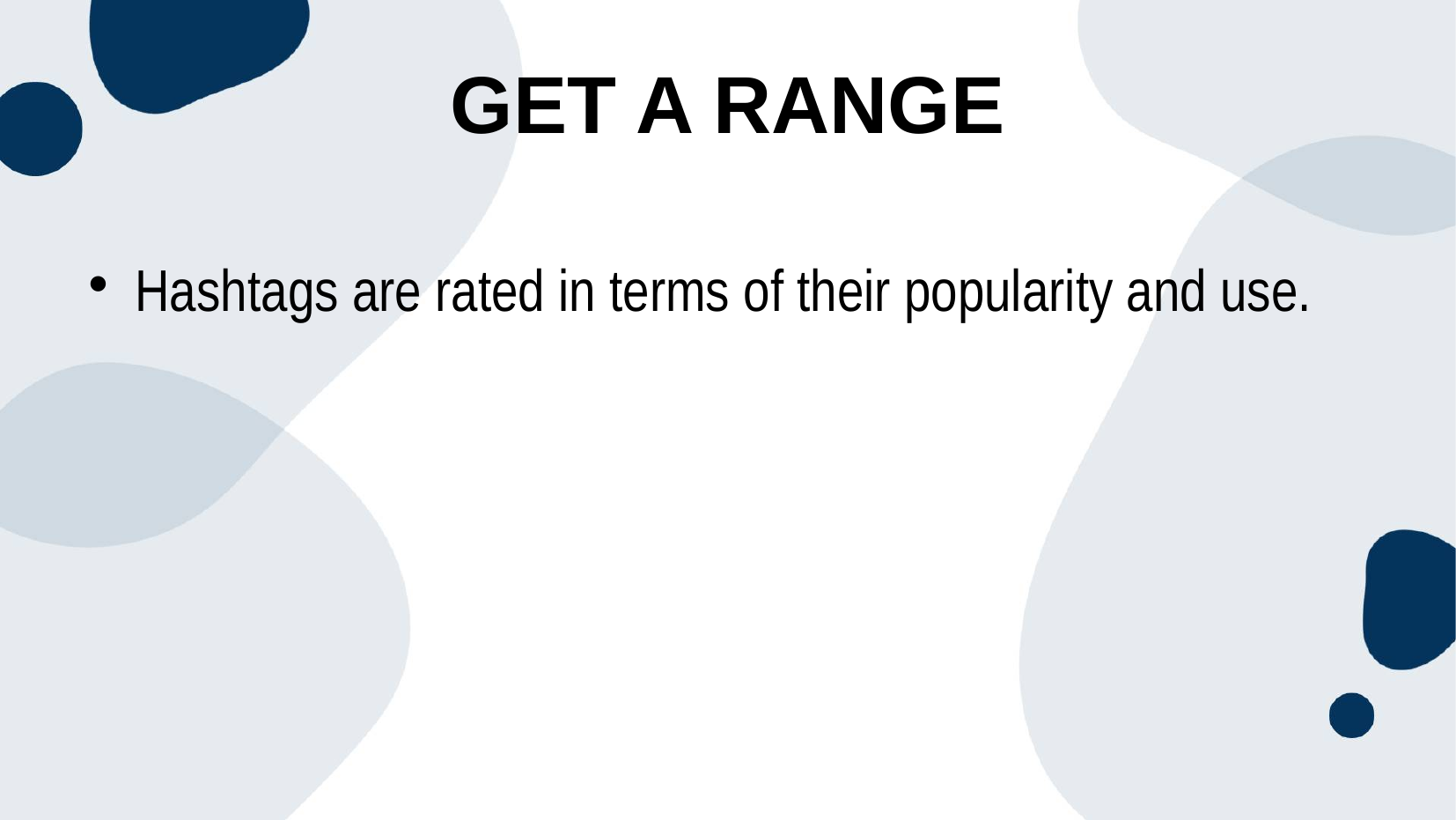

Get a Range
Hashtags are rated in terms of their popularity and use.